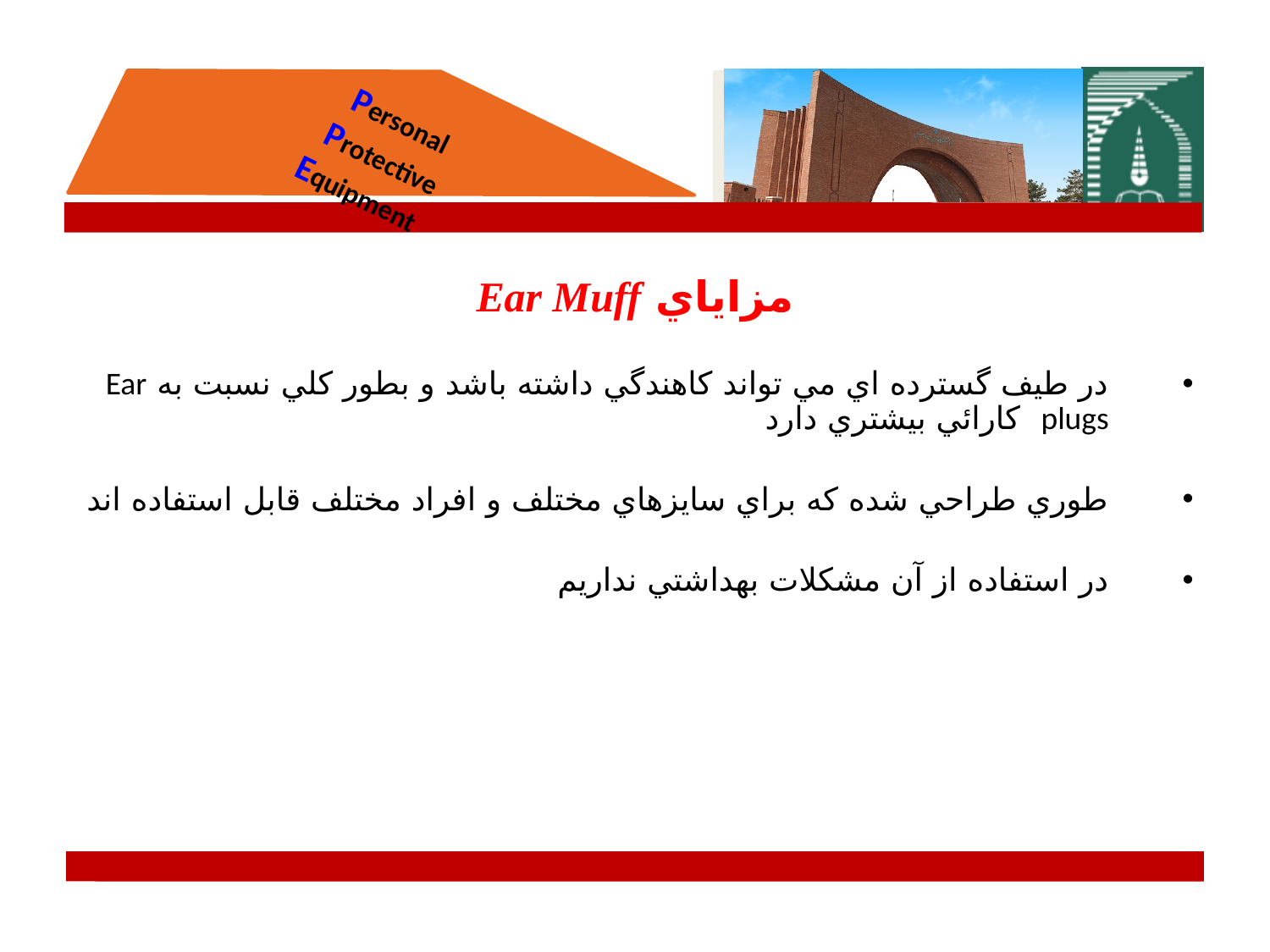

مزاياي Ear Muff

در طيف گسترده اي مي تواند كاهندگي داشته باشد و بطور كلي نسبت به Ear plugs  كارائي بيشتري دارد

طوري طراحي شده كه براي سايزهاي مختلف و افراد مختلف قابل استفاده اند

در استفاده از آن مشكلات بهداشتي نداريم